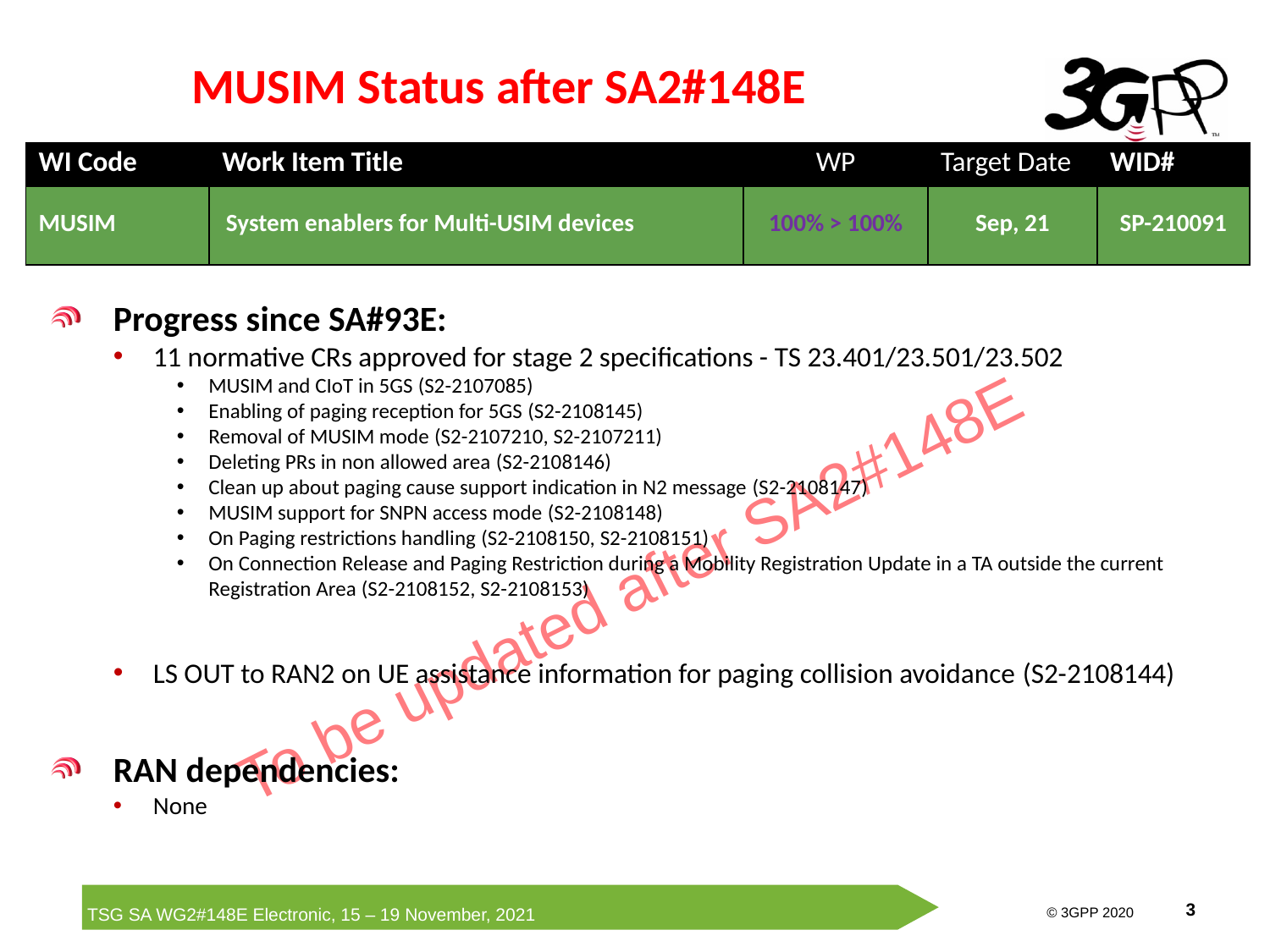

# MUSIM Status after SA2#148E
| WI Code | Work Item Title | WP | Target Date | WID# |
| --- | --- | --- | --- | --- |
| MUSIM | System enablers for Multi-USIM devices | 100% > 100% | Sep, 21 | SP-210091 |
Progress since SA#93E:
11 normative CRs approved for stage 2 specifications - TS 23.401/23.501/23.502
MUSIM and CIoT in 5GS (S2-2107085)
Enabling of paging reception for 5GS (S2-2108145)
Removal of MUSIM mode (S2-2107210, S2-2107211)
Deleting PRs in non allowed area (S2-2108146)
Clean up about paging cause support indication in N2 message (S2-2108147)
MUSIM support for SNPN access mode (S2-2108148)
On Paging restrictions handling (S2-2108150, S2-2108151)
On Connection Release and Paging Restriction during a Mobility Registration Update in a TA outside the current Registration Area (S2-2108152, S2-2108153)

LS OUT to RAN2 on UE assistance information for paging collision avoidance (S2-2108144)

RAN dependencies:
None